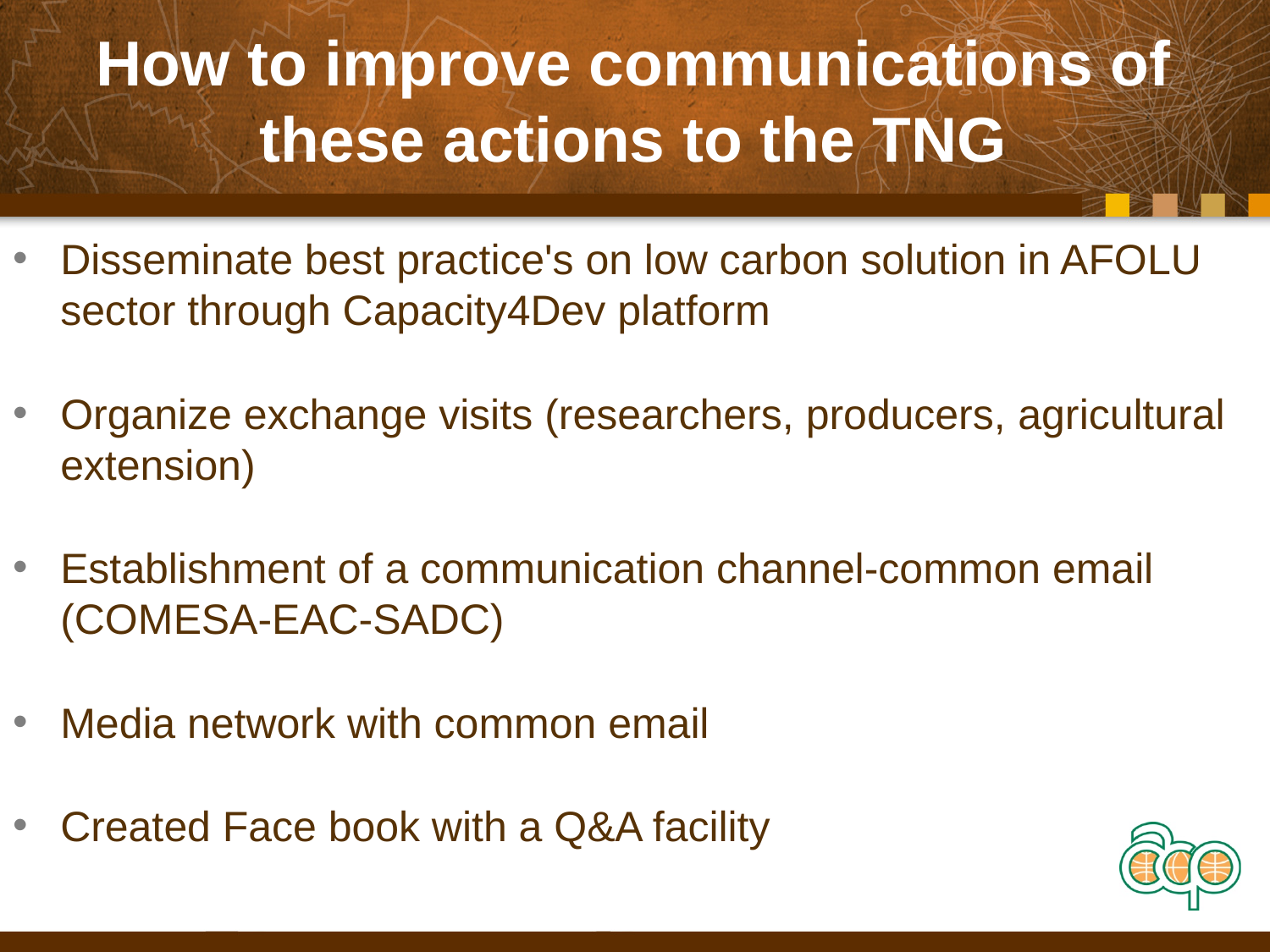

How to improve communications of these actions to the TNG
Disseminate best practice's on low carbon solution in AFOLU sector through Capacity4Dev platform
Organize exchange visits (researchers, producers, agricultural extension)
Establishment of a communication channel-common email (COMESA-EAC-SADC)
Media network with common email
Created Face book with a Q&A facility